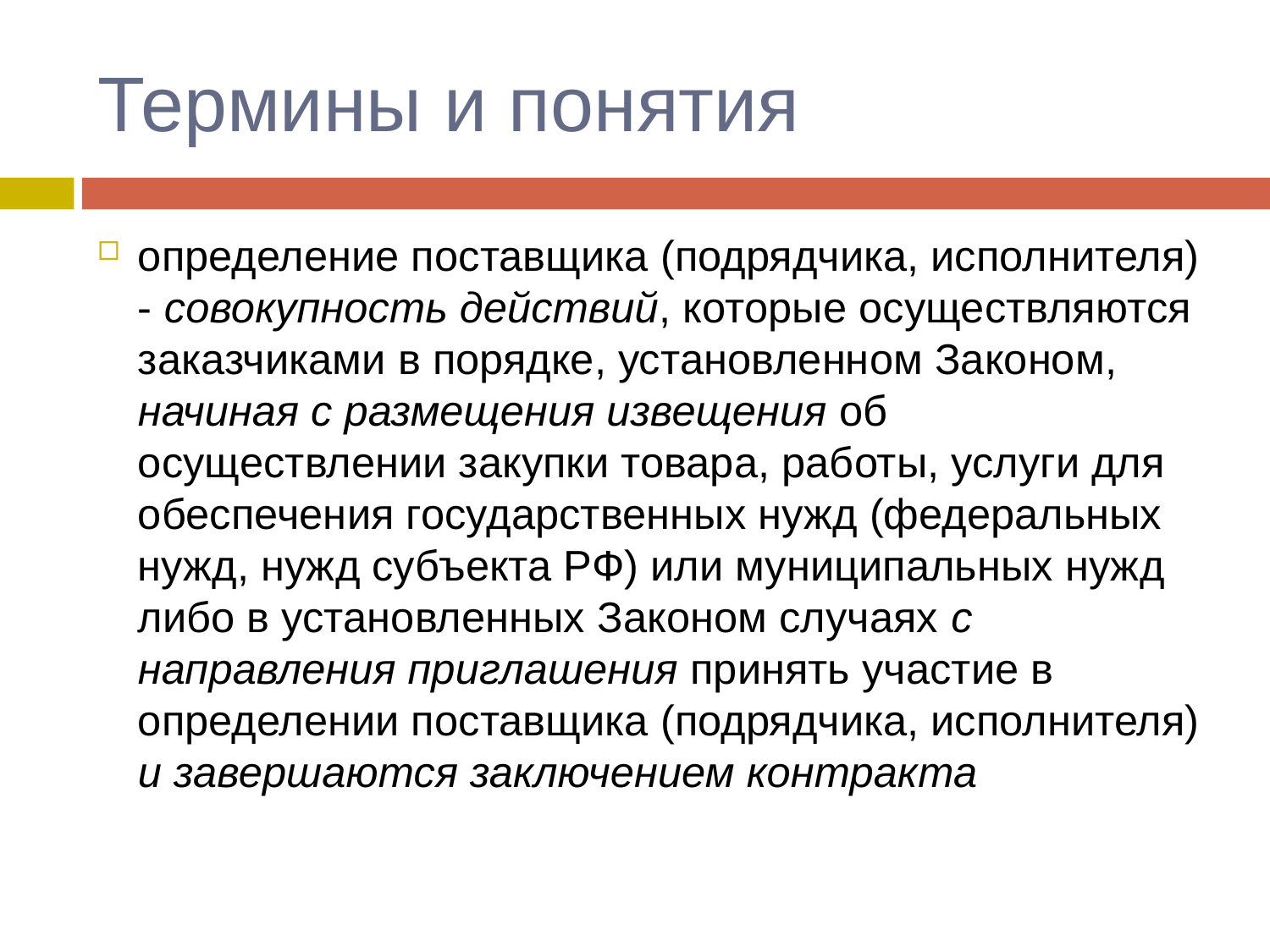

# Термины и понятия
определение поставщика (подрядчика, исполнителя) - совокупность действий, которые осуществляются заказчиками в порядке, установленном Законом, начиная с размещения извещения об осуществлении закупки товара, работы, услуги для обеспечения государственных нужд (федеральных нужд, нужд субъекта РФ) или муниципальных нужд либо в установленных Законом случаях с направления приглашения принять участие в определении поставщика (подрядчика, исполнителя) и завершаются заключением контракта